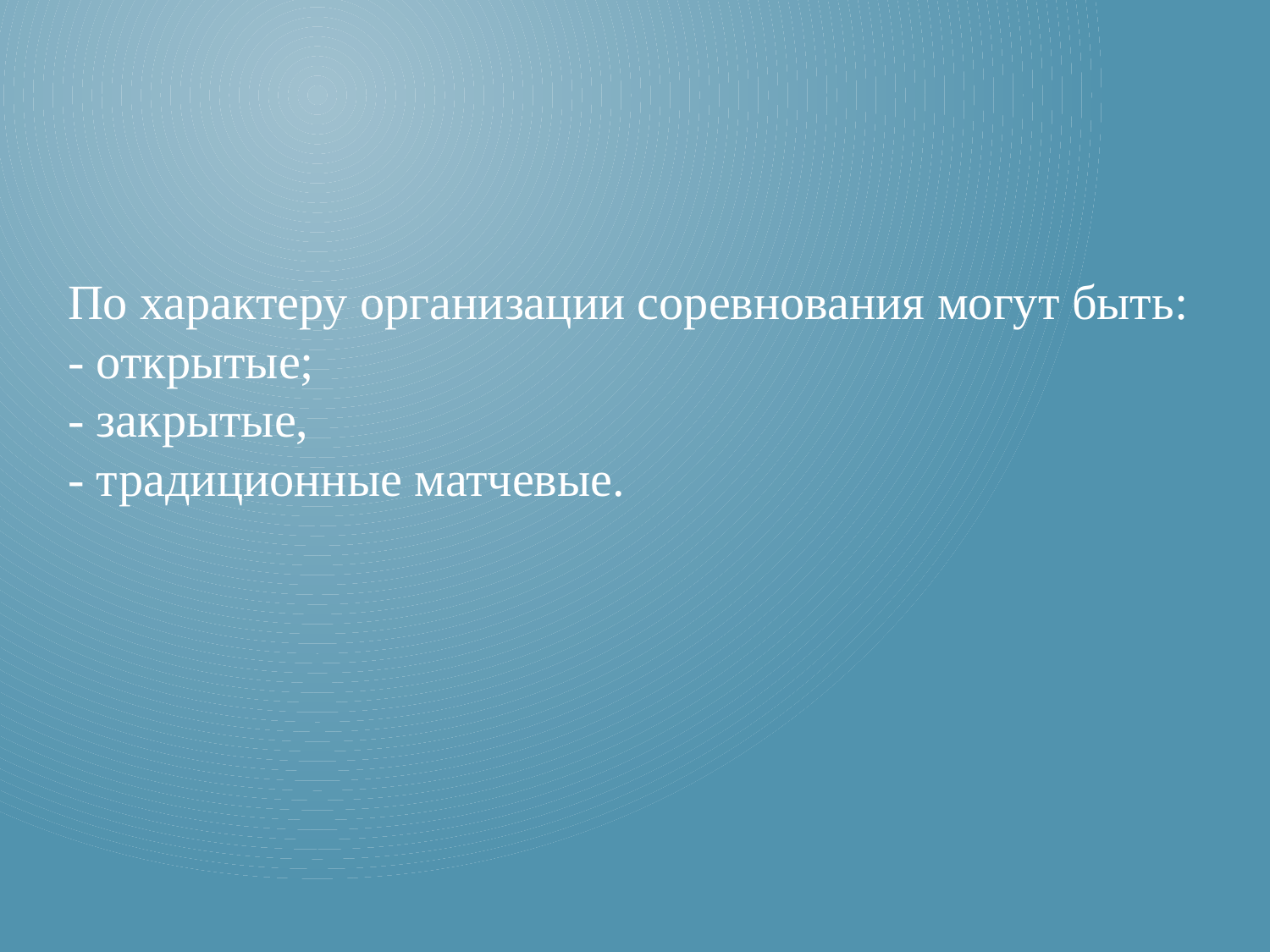

# По характеру организации соревнования могут быть: - открытые; - закрытые, - традиционные матчевые.